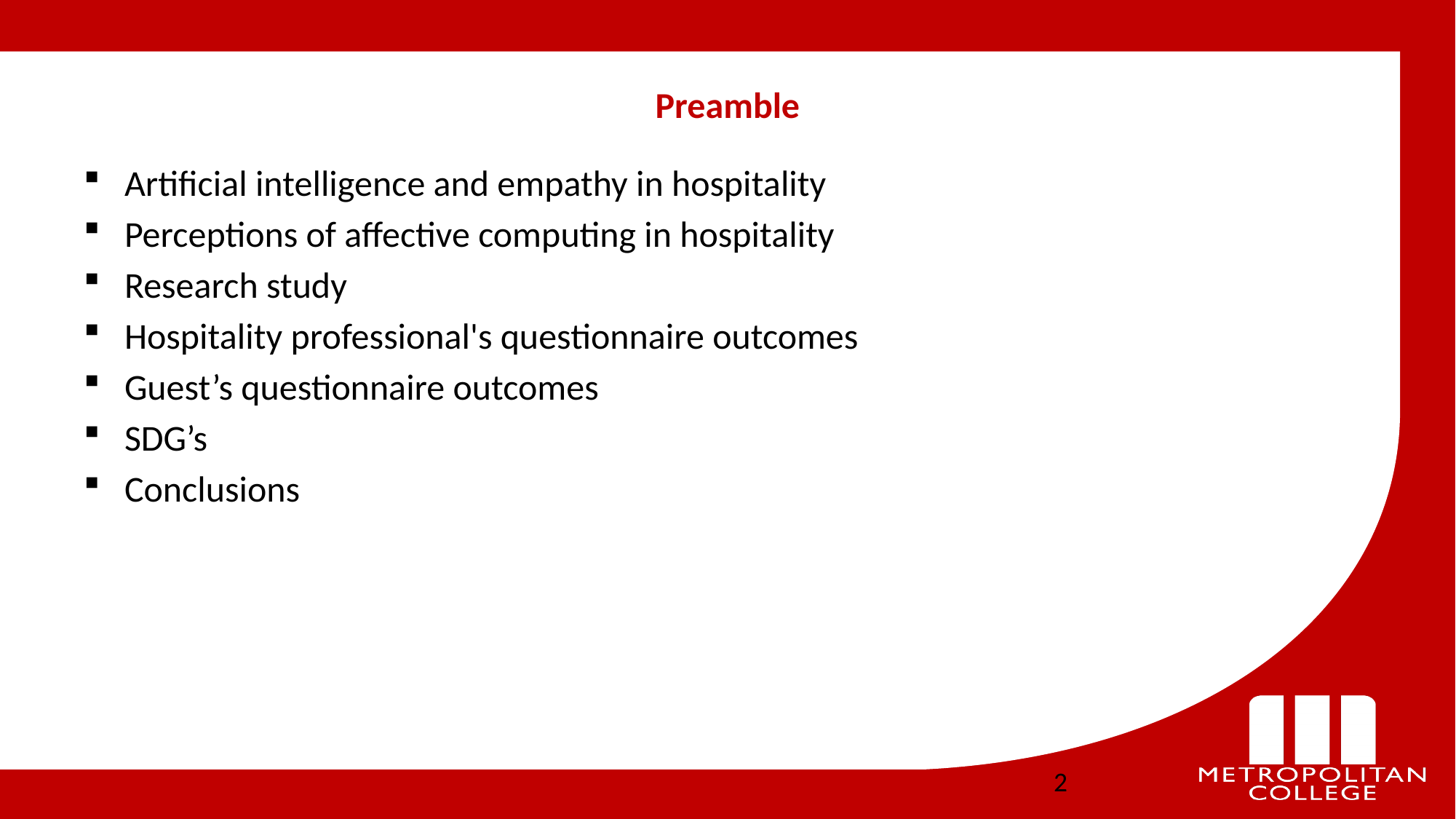

# Preamble
Artificial intelligence and empathy in hospitality
Perceptions of affective computing in hospitality
Research study
Hospitality professional's questionnaire outcomes
Guest’s questionnaire outcomes
SDG’s
Conclusions

2